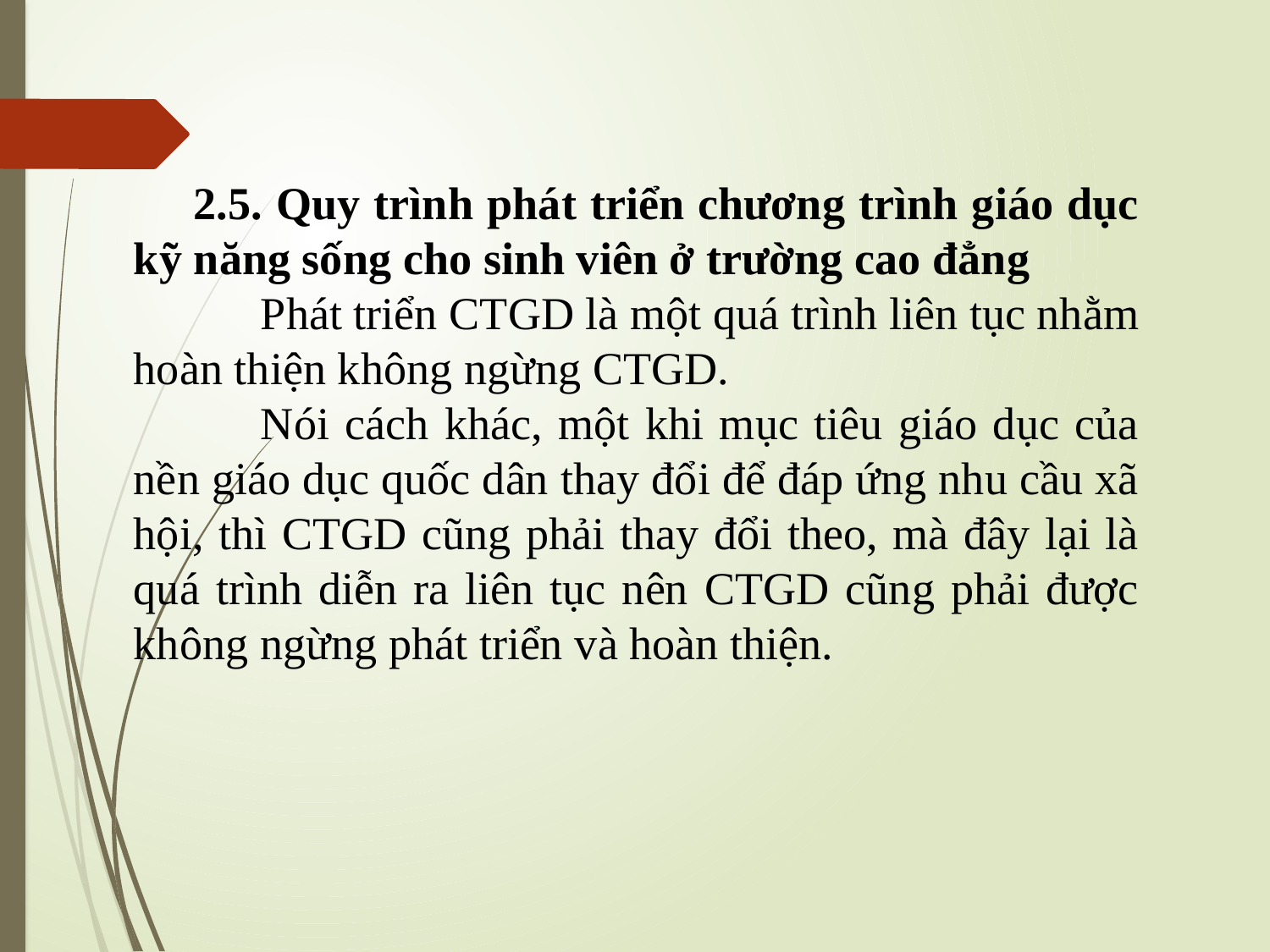

2.5. Quy trình phát triển chương trình giáo dục kỹ năng sống cho sinh viên ở trường cao đẳng
	Phát triển CTGD là một quá trình liên tục nhằm hoàn thiện không ngừng CTGD.
	Nói cách khác, một khi mục tiêu giáo dục của nền giáo dục quốc dân thay đổi để đáp ứng nhu cầu xã hội, thì CTGD cũng phải thay đổi theo, mà đây lại là quá trình diễn ra liên tục nên CTGD cũng phải được không ngừng phát triển và hoàn thiện.